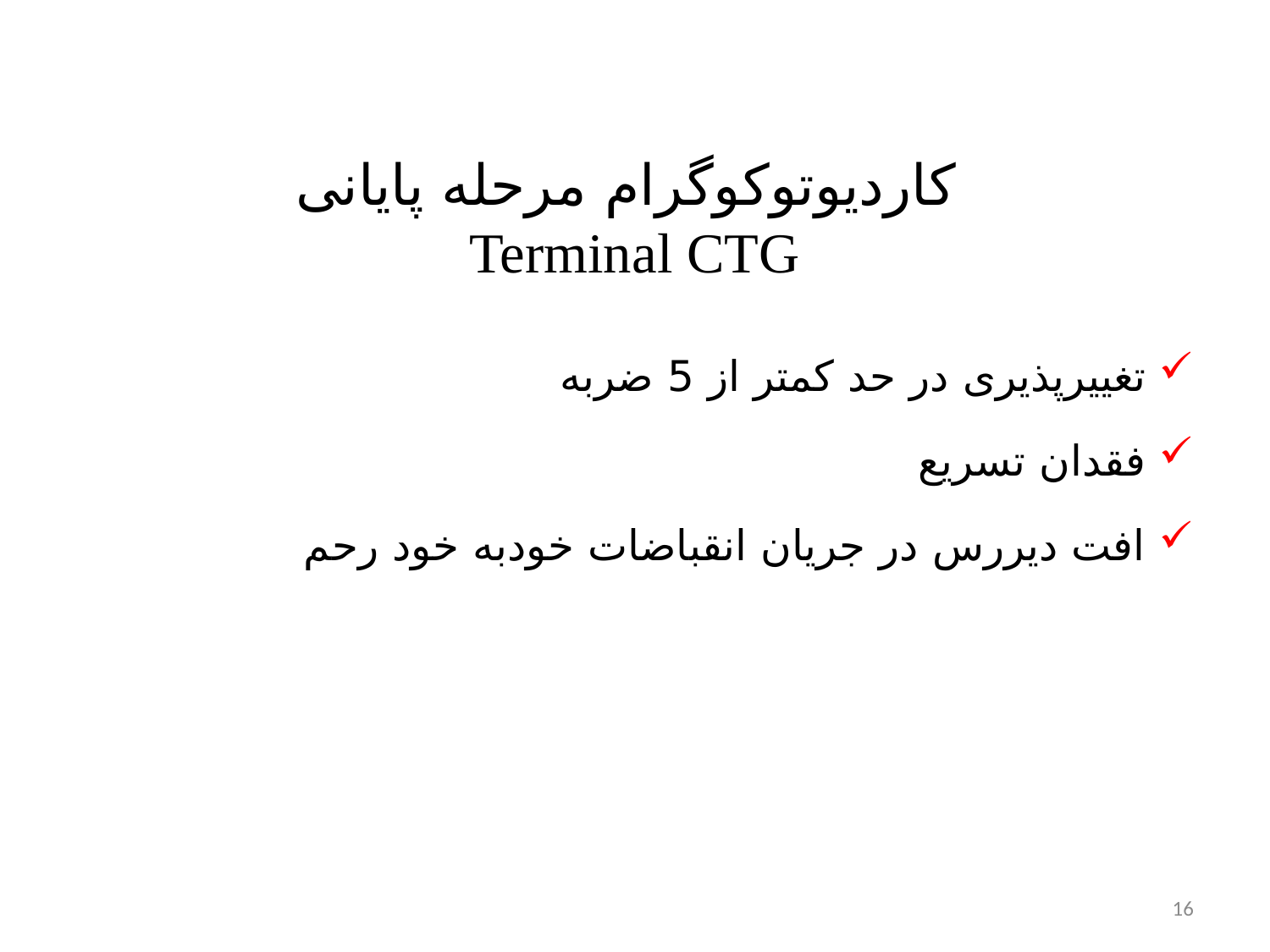

# کاردیوتوکوگرام مرحله پایانی Terminal CTG
تغییرپذیری در حد کمتر از 5 ضربه
فقدان تسریع
افت دیررس در جریان انقباضات خودبه خود رحم

16